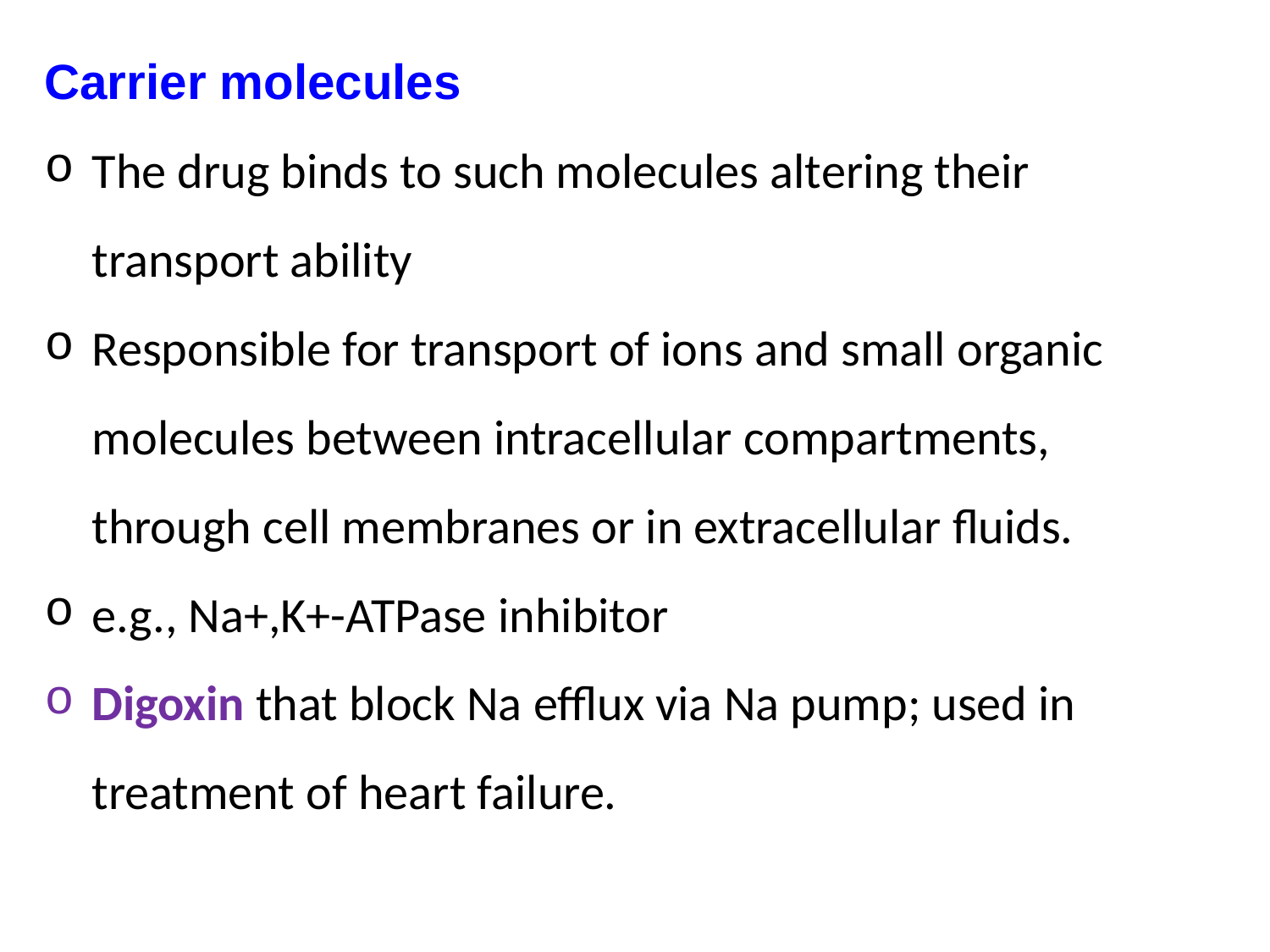

Carrier molecules
The drug binds to such molecules altering their transport ability
Responsible for transport of ions and small organic molecules between intracellular compartments, through cell membranes or in extracellular fluids.
e.g., Na+,K+-ATPase inhibitor
Digoxin that block Na efflux via Na pump; used in treatment of heart failure.